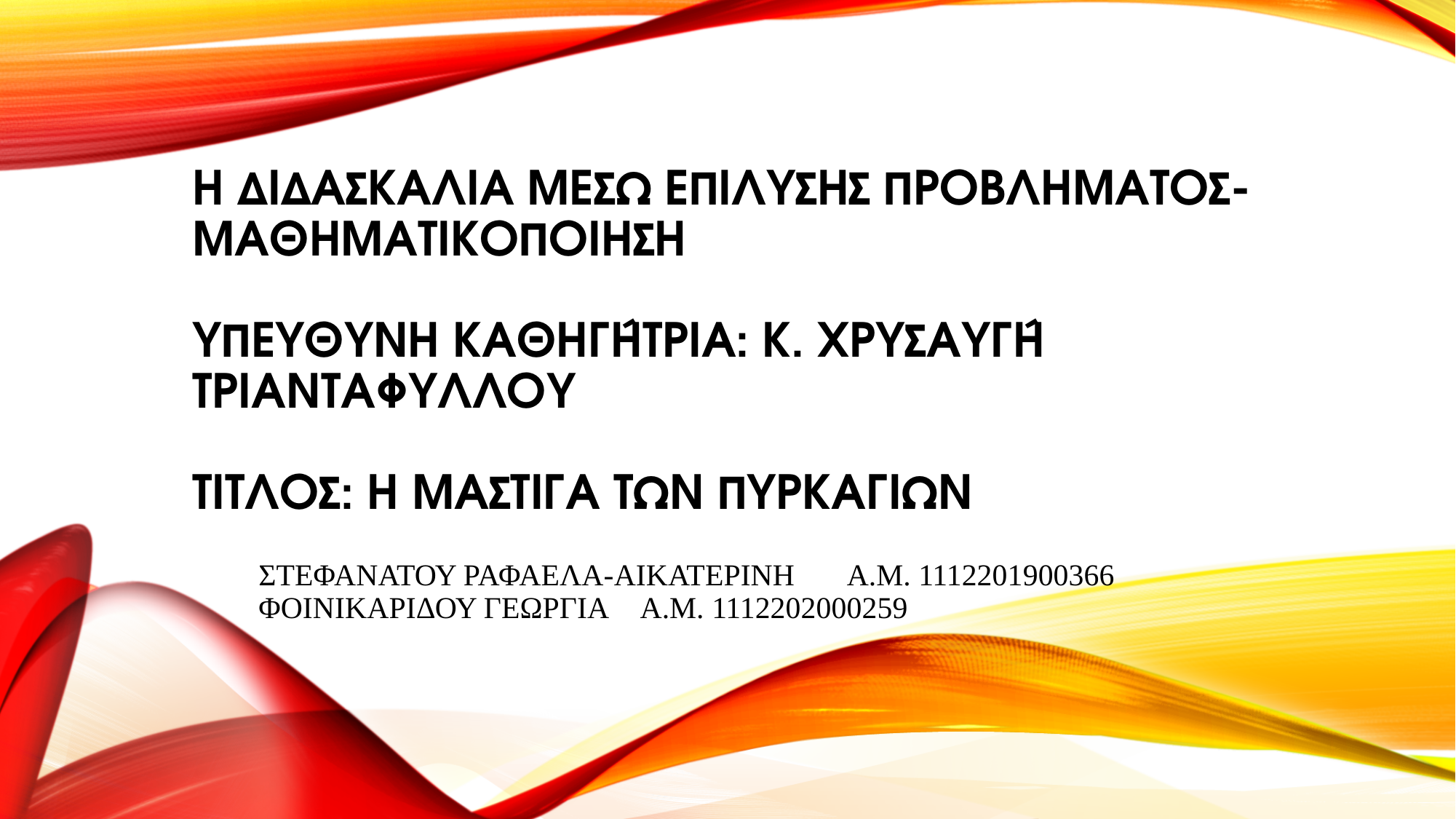

# Η Διδασκαλια μεσω επιλυσηΣ προβληματοΣ-Μαθηματικοποιηση Υπευθυνη καθηγήτρια: κ. Χρυσαυγή Τριανταφυλλου ΤΙΤΛΟΣ: H ΜΑΣΤΙΓΑ ΤΩΝ ΠΥΡΚΑΓΙΩΝ
ΣΤΕΦΑΝΑΤΟΥ ΡΑΦΑΕΛΑ-ΑΙΚΑΤΕΡΙΝΗ       Α.Μ. 1112201900366
ΦOIΝΙΚΑΡΙΔΟΥ ΓΕΩΡΓΙΑ    Α.Μ. 1112202000259